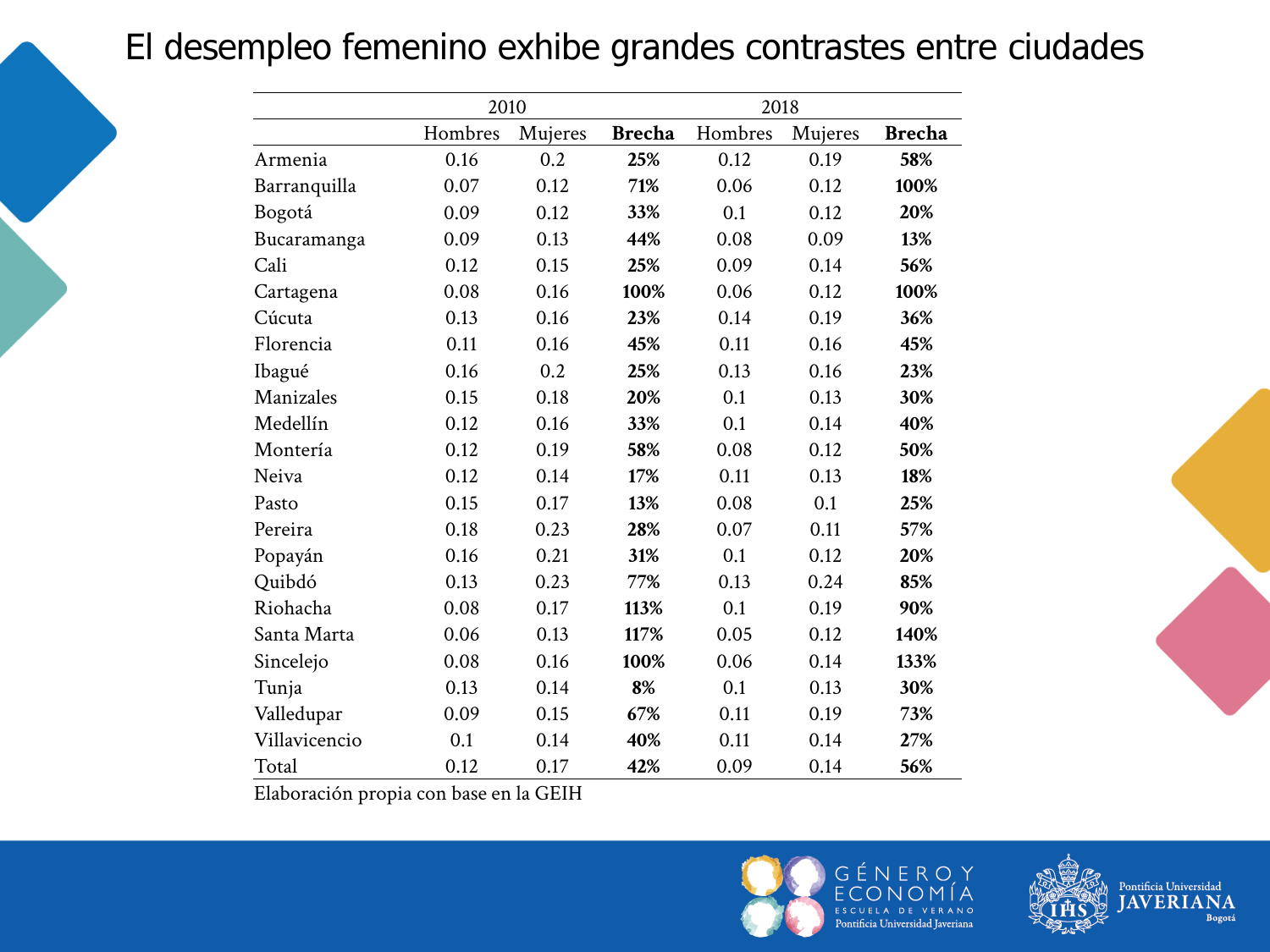

El desempleo femenino exhibe grandes contrastes entre ciudades
|  | 2010 |  |  | 2018 |  |  |
| --- | --- | --- | --- | --- | --- | --- |
|  | Hombres | Mujeres | Brecha | Hombres | Mujeres | Brecha |
| Armenia | 0.16 | 0.2 | 25% | 0.12 | 0.19 | 58% |
| Barranquilla | 0.07 | 0.12 | 71% | 0.06 | 0.12 | 100% |
| Bogotá | 0.09 | 0.12 | 33% | 0.1 | 0.12 | 20% |
| Bucaramanga | 0.09 | 0.13 | 44% | 0.08 | 0.09 | 13% |
| Cali | 0.12 | 0.15 | 25% | 0.09 | 0.14 | 56% |
| Cartagena | 0.08 | 0.16 | 100% | 0.06 | 0.12 | 100% |
| Cúcuta | 0.13 | 0.16 | 23% | 0.14 | 0.19 | 36% |
| Florencia | 0.11 | 0.16 | 45% | 0.11 | 0.16 | 45% |
| Ibagué | 0.16 | 0.2 | 25% | 0.13 | 0.16 | 23% |
| Manizales | 0.15 | 0.18 | 20% | 0.1 | 0.13 | 30% |
| Medellín | 0.12 | 0.16 | 33% | 0.1 | 0.14 | 40% |
| Montería | 0.12 | 0.19 | 58% | 0.08 | 0.12 | 50% |
| Neiva | 0.12 | 0.14 | 17% | 0.11 | 0.13 | 18% |
| Pasto | 0.15 | 0.17 | 13% | 0.08 | 0.1 | 25% |
| Pereira | 0.18 | 0.23 | 28% | 0.07 | 0.11 | 57% |
| Popayán | 0.16 | 0.21 | 31% | 0.1 | 0.12 | 20% |
| Quibdó | 0.13 | 0.23 | 77% | 0.13 | 0.24 | 85% |
| Riohacha | 0.08 | 0.17 | 113% | 0.1 | 0.19 | 90% |
| Santa Marta | 0.06 | 0.13 | 117% | 0.05 | 0.12 | 140% |
| Sincelejo | 0.08 | 0.16 | 100% | 0.06 | 0.14 | 133% |
| Tunja | 0.13 | 0.14 | 8% | 0.1 | 0.13 | 30% |
| Valledupar | 0.09 | 0.15 | 67% | 0.11 | 0.19 | 73% |
| Villavicencio | 0.1 | 0.14 | 40% | 0.11 | 0.14 | 27% |
| Total | 0.12 | 0.17 | 42% | 0.09 | 0.14 | 56% |
| Elaboración propia con base en la GEIH |  |  |  |  |  |  |